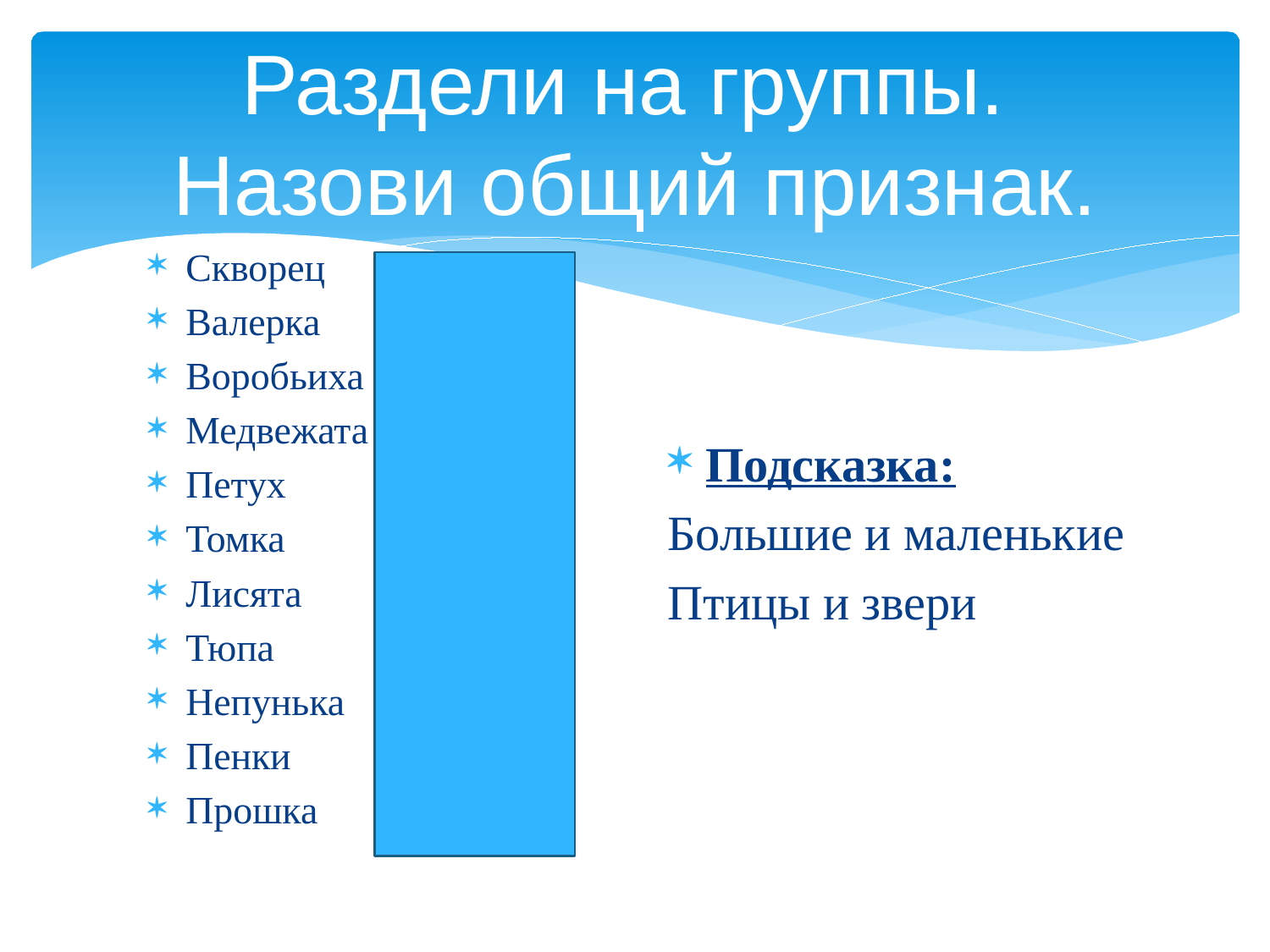

# Раздели на группы. Назови общий признак.
Скворец
Валерка             кот
Воробьиха
Медвежата
Петух
Томка            щенок
Лисята
Тюпа             котёнок
Непунька      кошка
Пенки
Прошка       волчишко

Подсказка:
Большие и маленькие
Птицы и звери